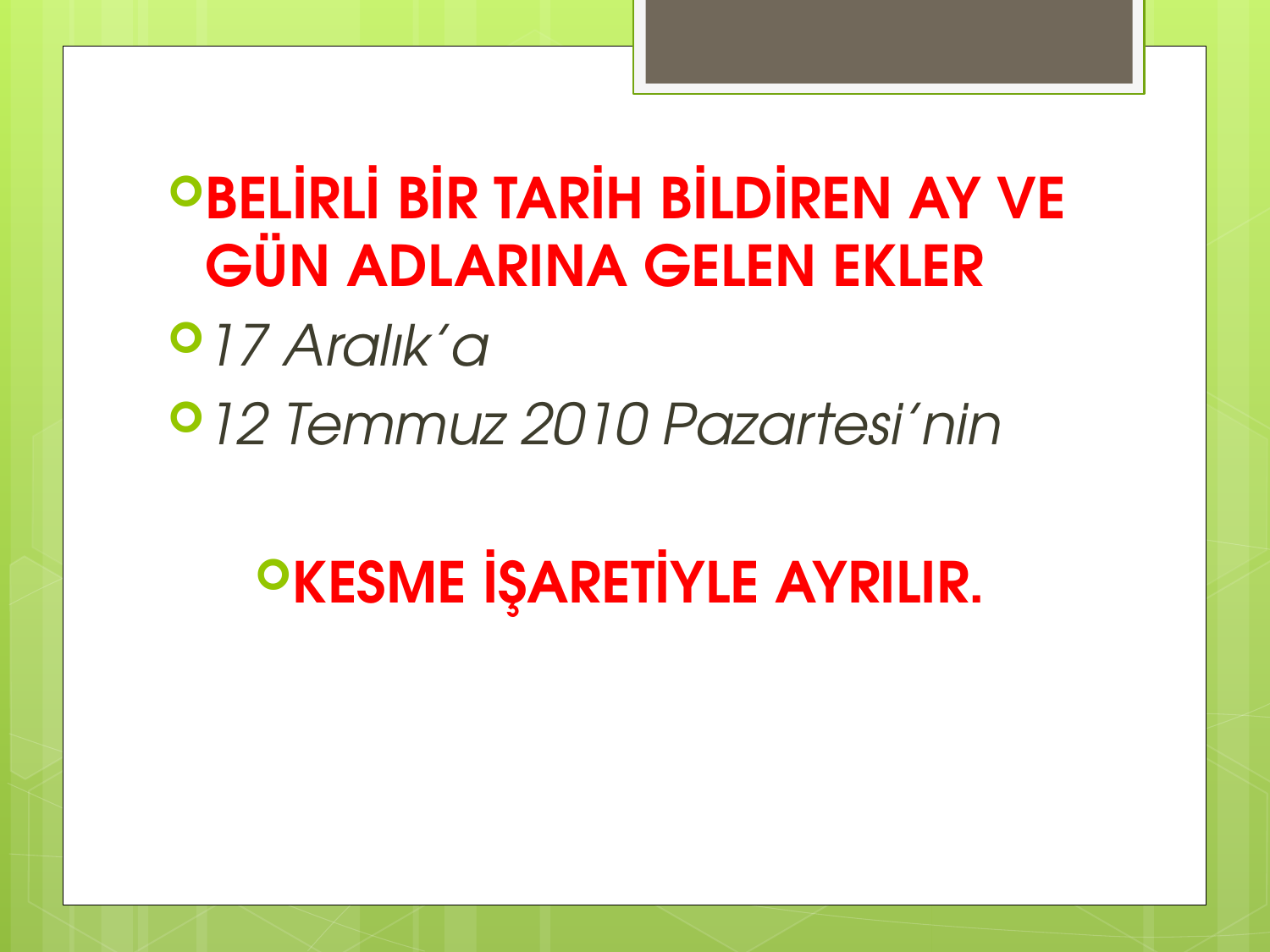

#
BELİRLİ BİR TARİH BİLDİREN AY VE GÜN ADLARINA GELEN EKLER
17 Aralık’a
12 Temmuz 2010 Pazartesi’nin

KESME İŞARETİYLE AYRILIR.